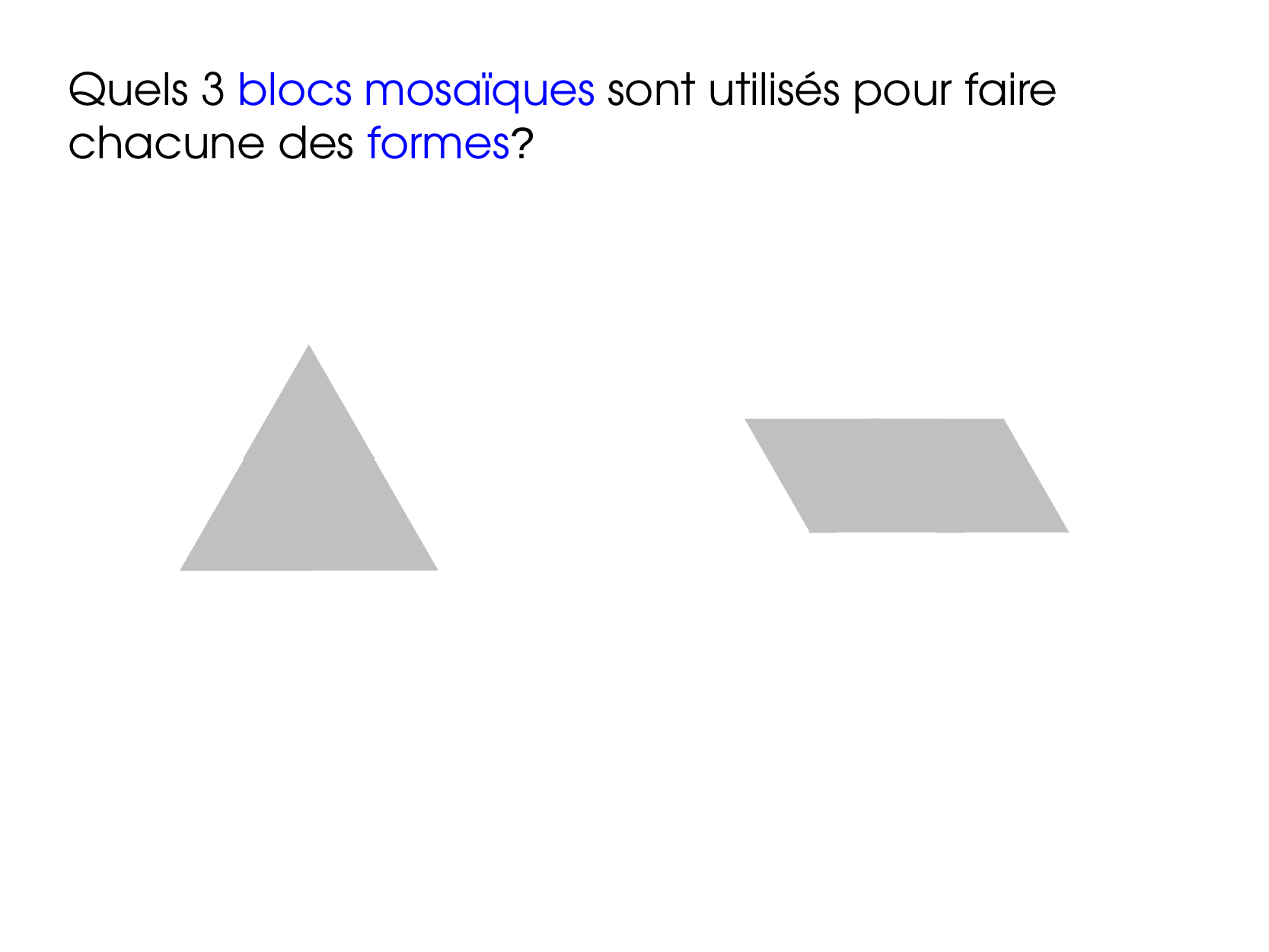

Quels 3 blocs mosaïques sont utilisés pour faire chacune des formes?